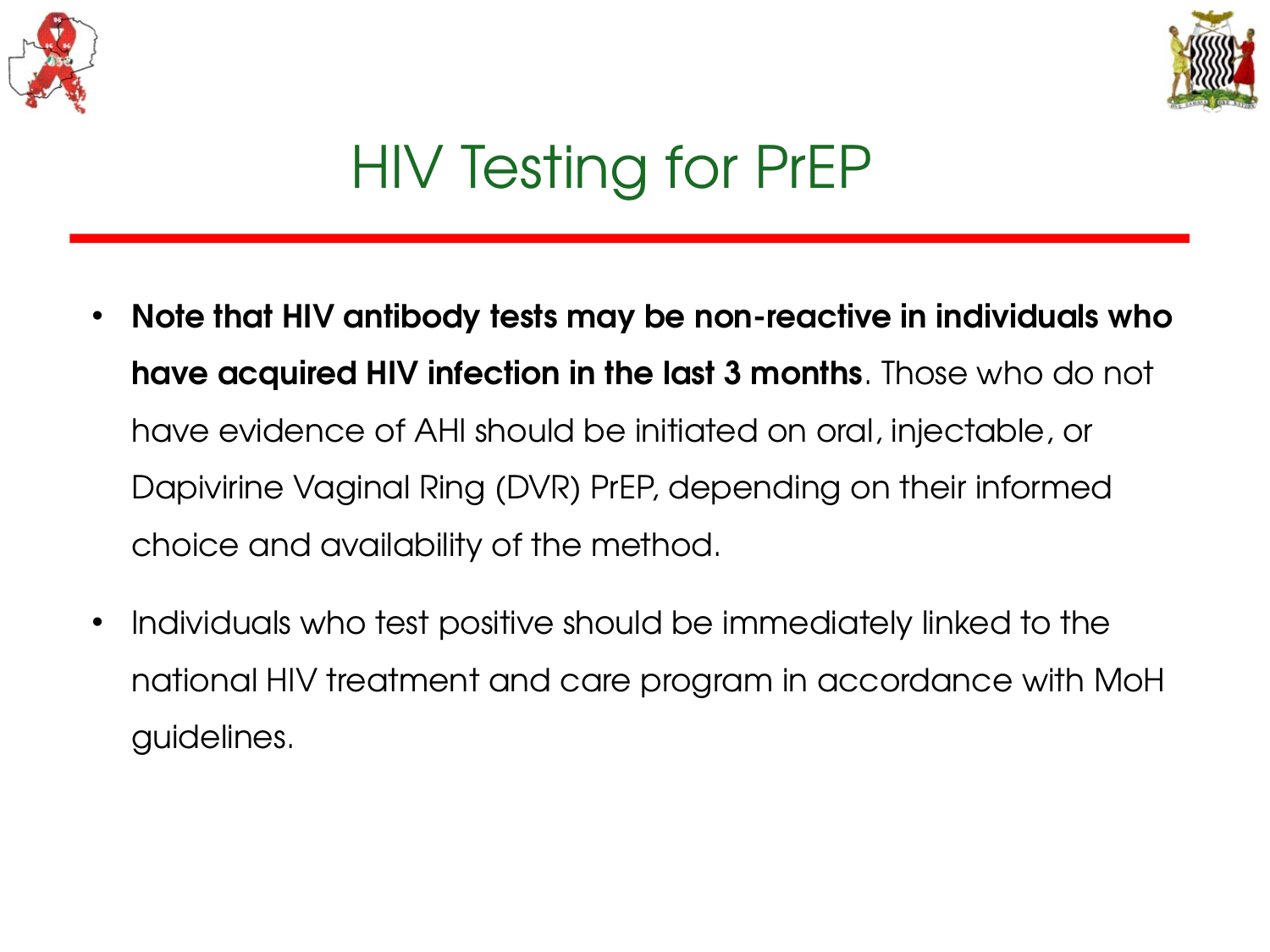

# HIV Testing for PrEP
Note that HIV antibody tests may be non-reactive in individuals who have acquired HIV infection in the last 3 months. Those who do not have evidence of AHI should be initiated on oral, injectable, or Dapivirine Vaginal Ring (DVR) PrEP, depending on their informed choice and availability of the method.
Individuals who test positive should be immediately linked to the national HIV treatment and care program in accordance with MoH guidelines.